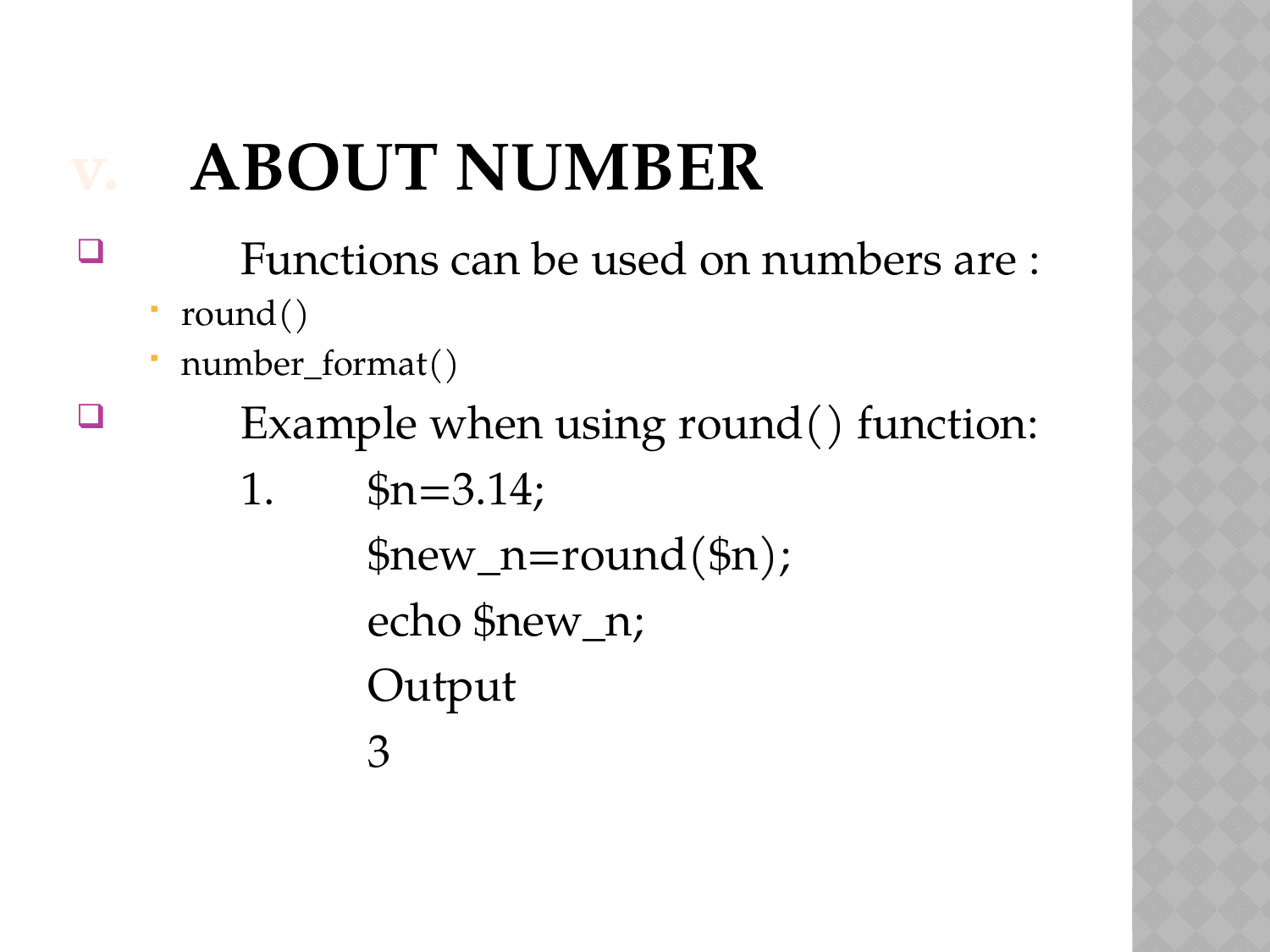

# About Number
 	Functions can be used on numbers are :
round()
number_format()
 	Example when using round() function:
		1.	$n=3.14;
			$new_n=round($n);
			echo $new_n;
			Output
			3